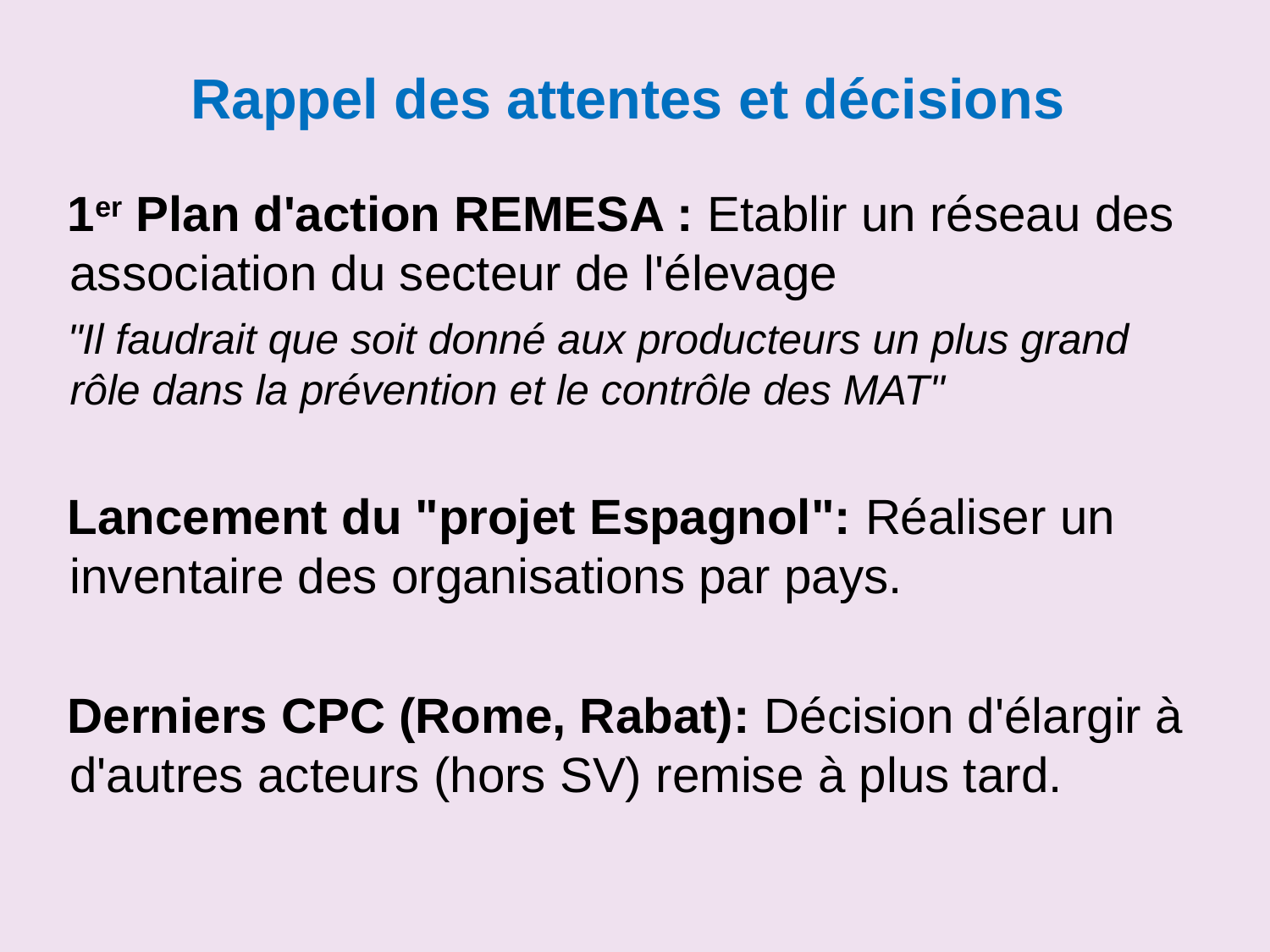

# Rappel des attentes et décisions
1er Plan d'action REMESA : Etablir un réseau des association du secteur de l'élevage
"Il faudrait que soit donné aux producteurs un plus grand rôle dans la prévention et le contrôle des MAT"

Lancement du "projet Espagnol": Réaliser un inventaire des organisations par pays.

Derniers CPC (Rome, Rabat): Décision d'élargir à d'autres acteurs (hors SV) remise à plus tard.